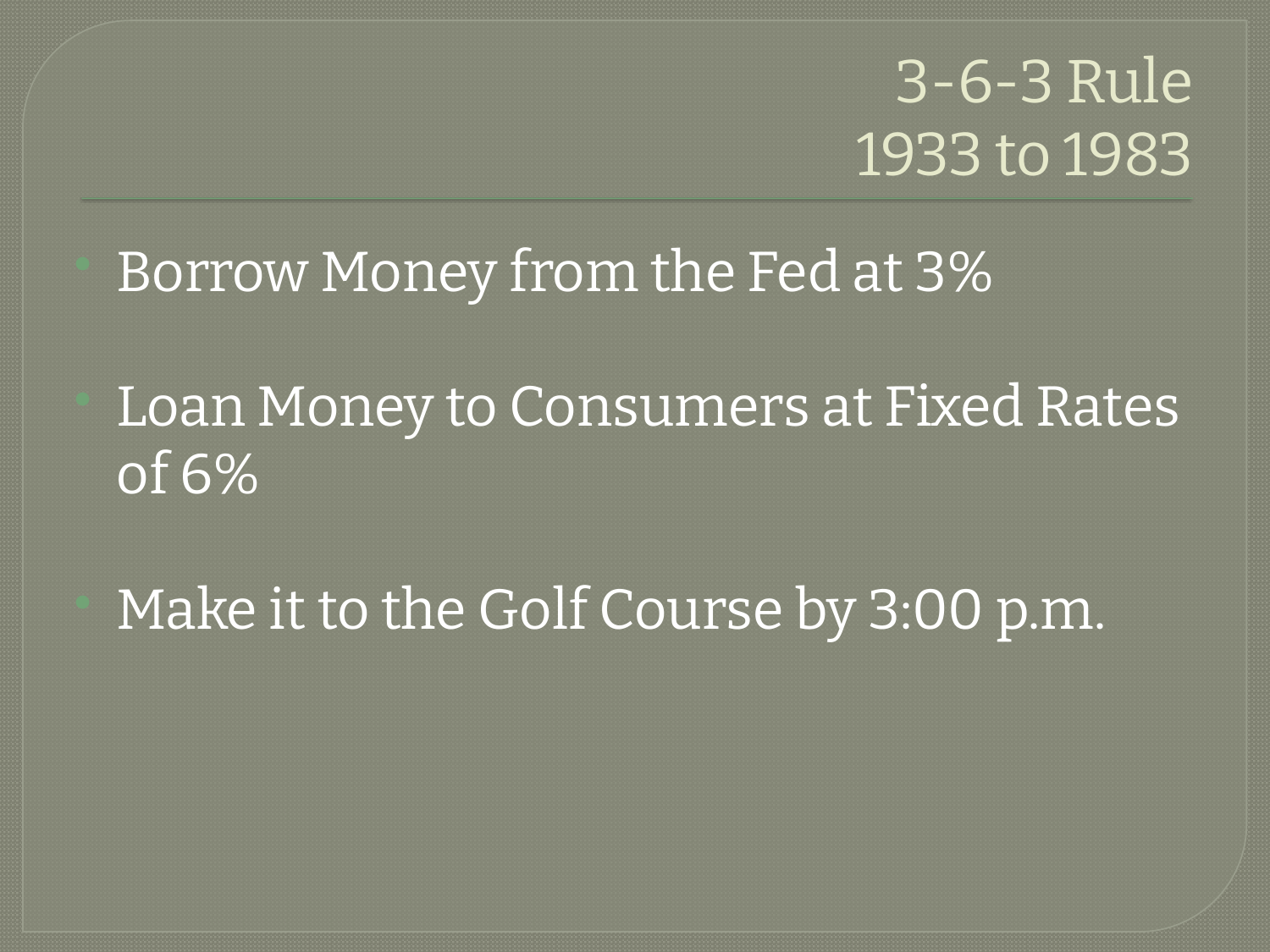

# 3-6-3 Rule 1933 to 1983
Borrow Money from the Fed at 3%

Loan Money to Consumers at Fixed Rates of 6%

Make it to the Golf Course by 3:00 p.m.